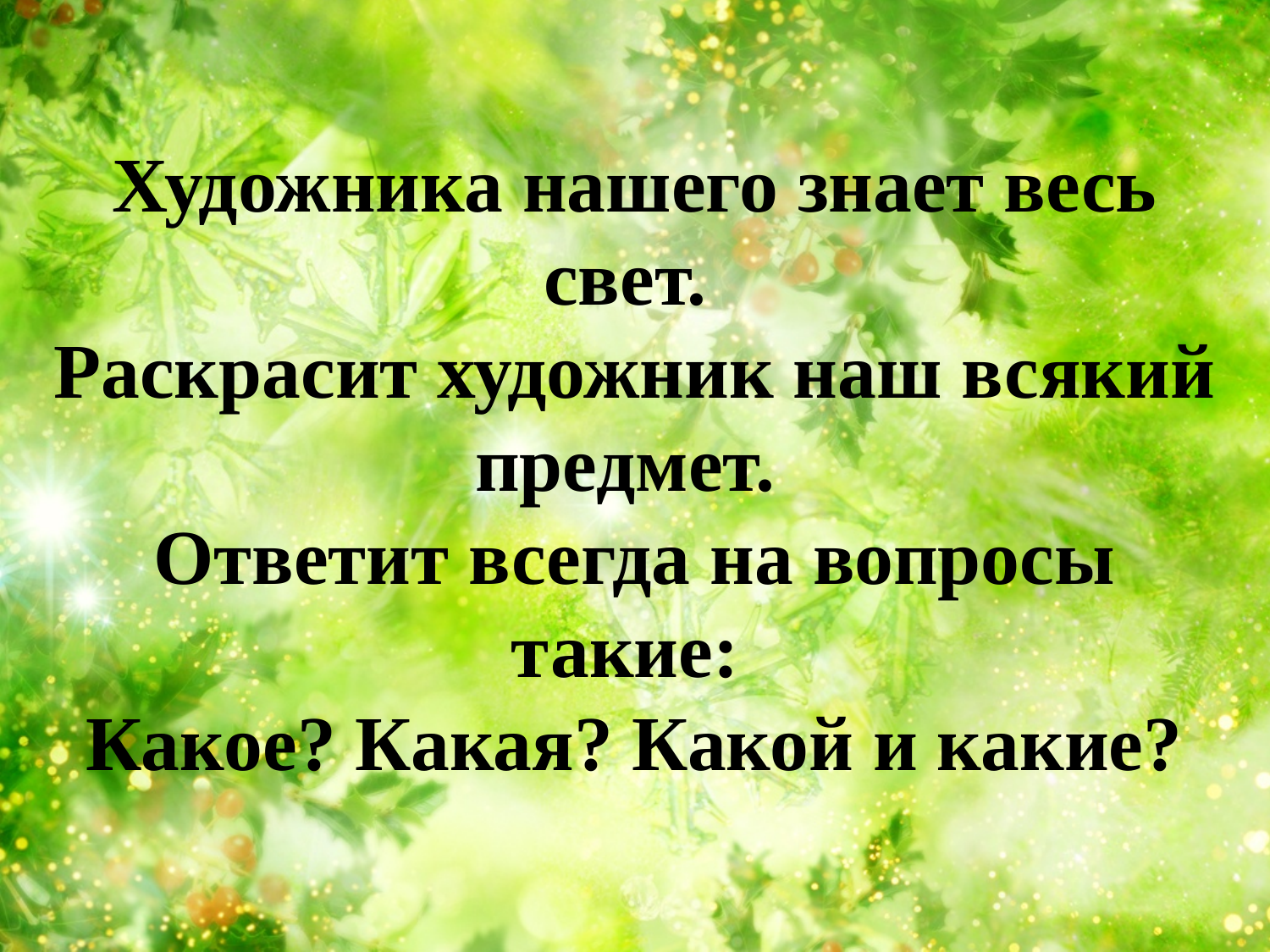

# Художника нашего знает весь свет. Раскрасит художник наш всякий предмет. Ответит всегда на вопросы такие: Какое? Какая? Какой и какие?